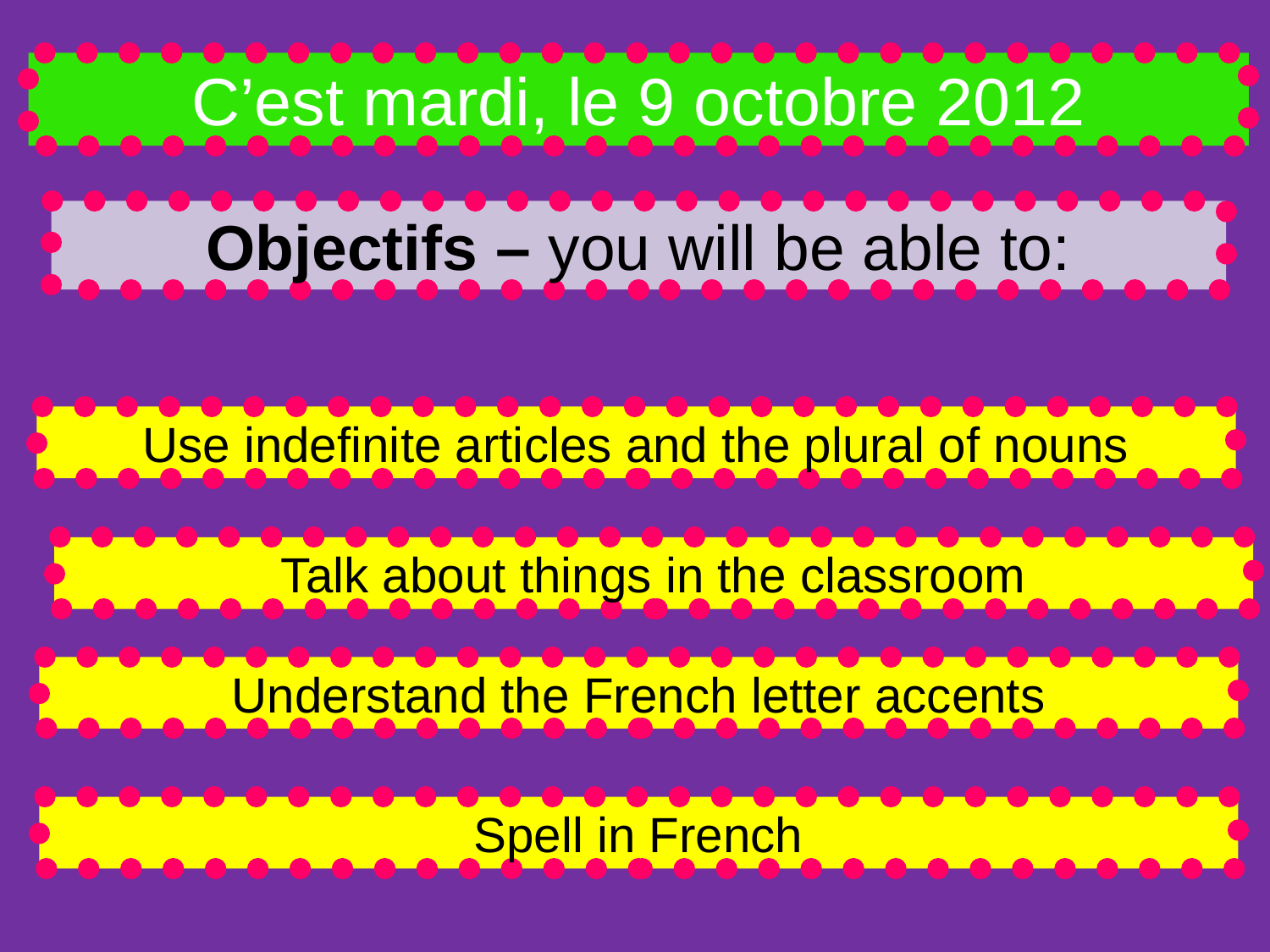

C’est mardi, le 9 octobre 2012
Objectifs – you will be able to:
Use indefinite articles and the plural of nouns
Talk about things in the classroom
Understand the French letter accents
Spell in French